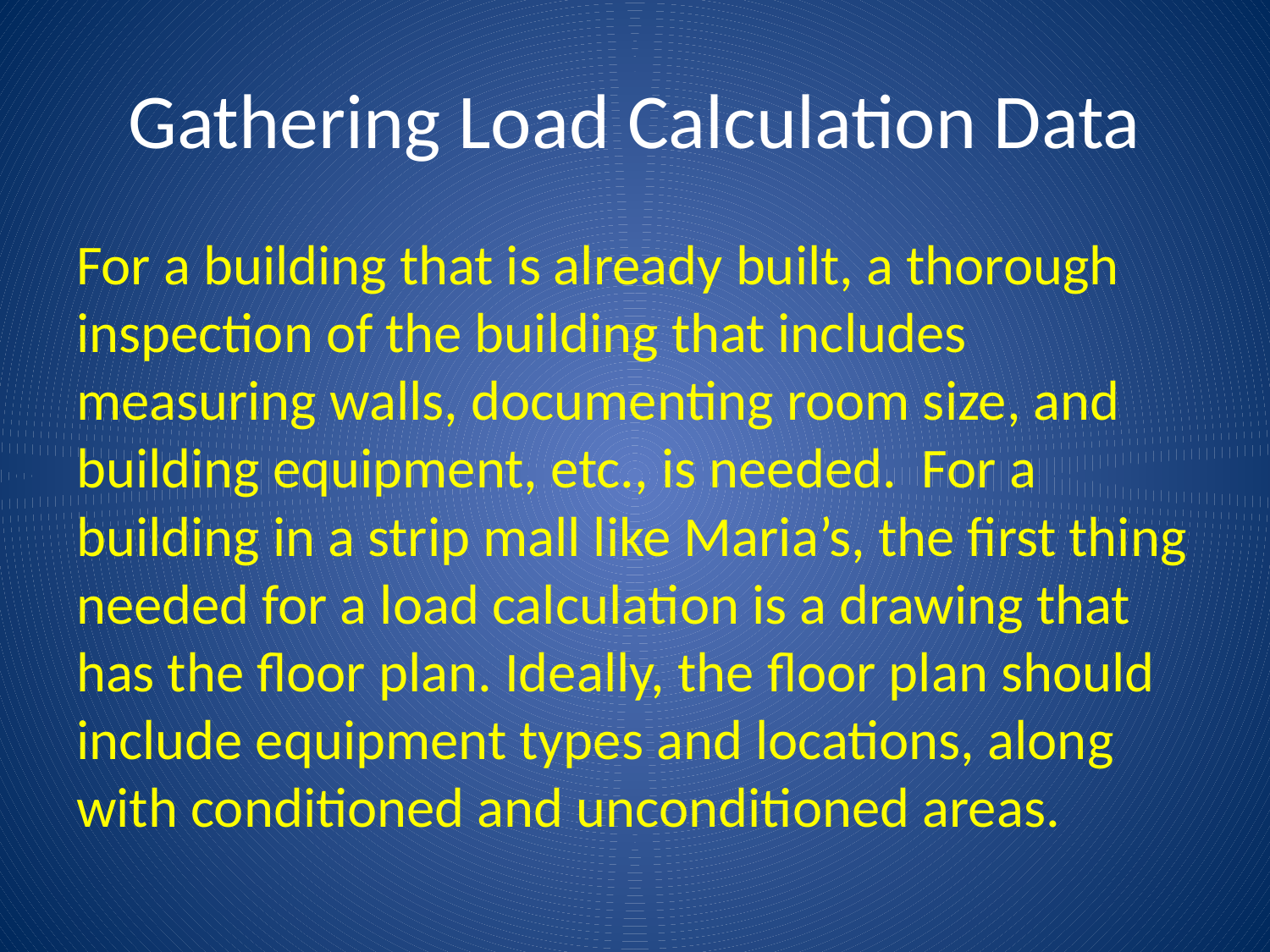

# Gathering Load Calculation Data
For a building that is already built, a thorough inspection of the building that includes measuring walls, documenting room size, and building equipment, etc., is needed.  For a building in a strip mall like Maria’s, the first thing needed for a load calculation is a drawing that has the floor plan. Ideally, the floor plan should include equipment types and locations, along with conditioned and unconditioned areas.